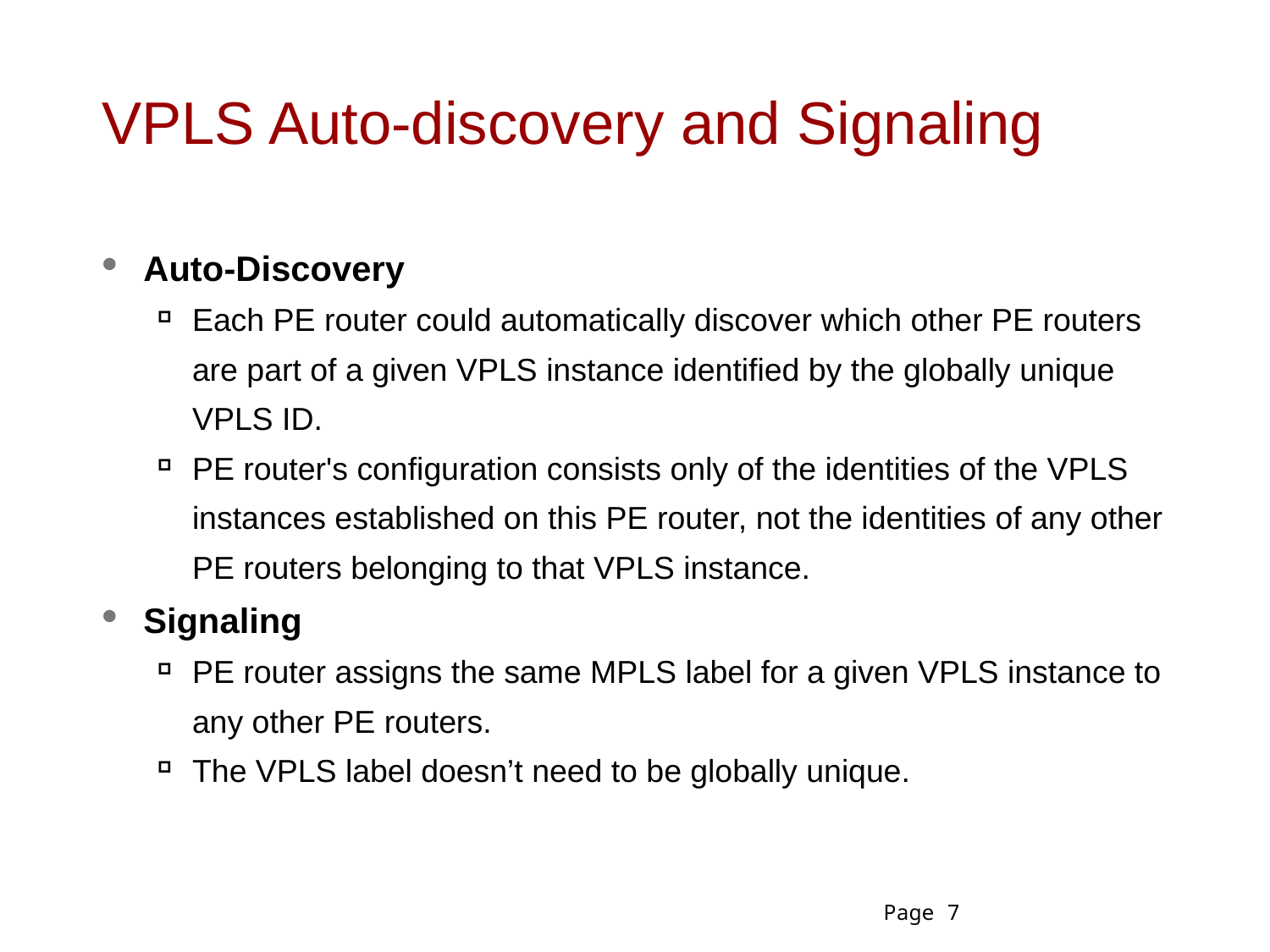

# VPLS Auto-discovery and Signaling
Auto-Discovery
Each PE router could automatically discover which other PE routers are part of a given VPLS instance identified by the globally unique VPLS ID.
PE router's configuration consists only of the identities of the VPLS instances established on this PE router, not the identities of any other PE routers belonging to that VPLS instance.
Signaling
PE router assigns the same MPLS label for a given VPLS instance to any other PE routers.
The VPLS label doesn’t need to be globally unique.
Page 7